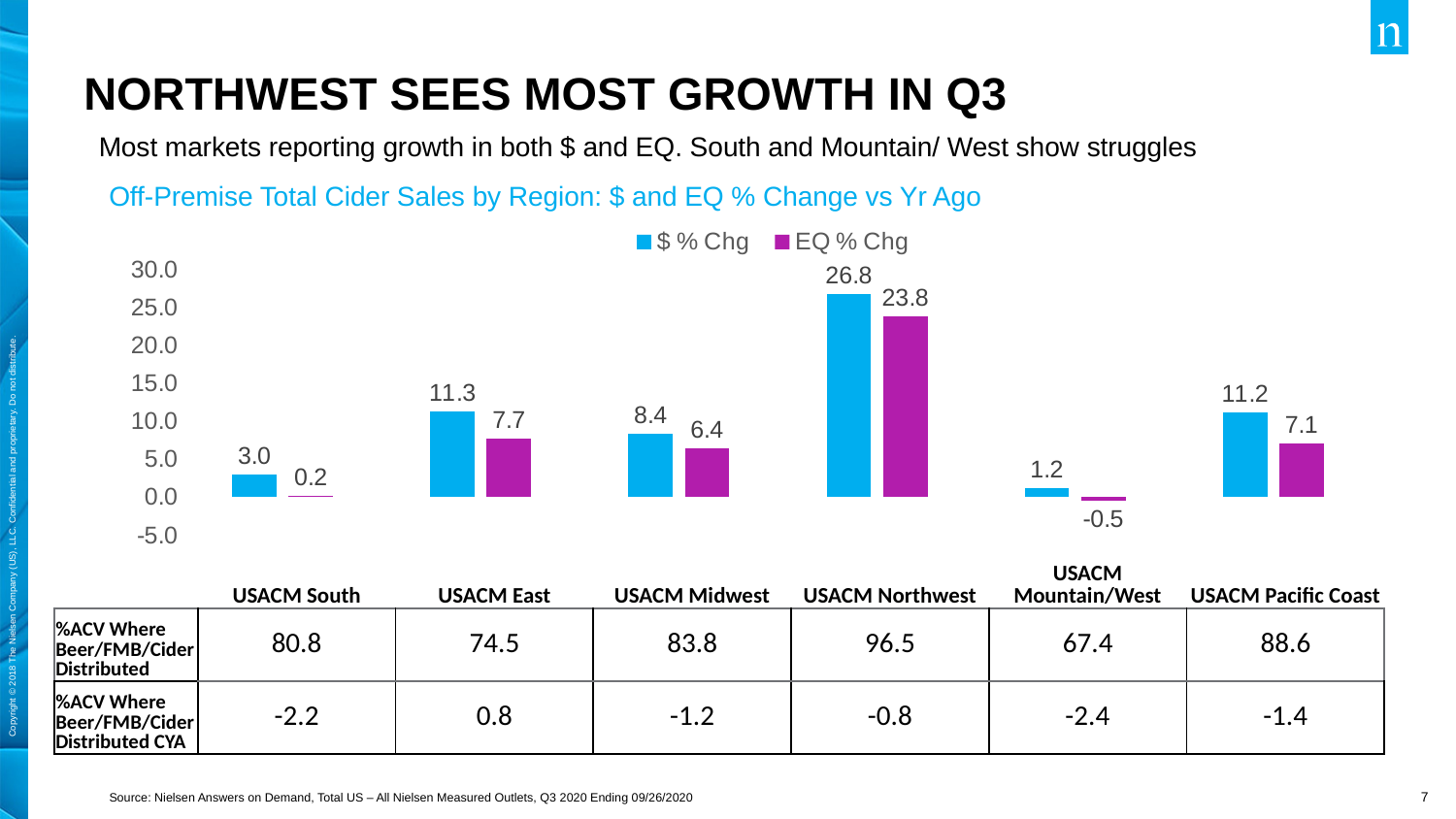

# northwest sees most growth in Q3
Most markets reporting growth in both $ and EQ. South and Mountain/ West show struggles
Off-Premise Total Cider Sales by Region: $ and EQ % Change vs Yr Ago

### Chart

| Category | $ % Chg | EQ % Chg |
|---|---|---|
| USACM South | 3.0 | 0.2 |
| USACM East | 11.3 | 7.7 |
| USACM Midwest | 8.4 | 6.4 |
| USACM Northwest | 26.8 | 23.8 |
| USACM Mountain/West | 1.2 | -0.5 |
| USACM Pacific Coast | 11.2 | 7.1 |
|  | USACM South | USACM East | USACM Midwest | USACM Northwest | USACM Mountain/West | USACM Pacific Coast |
| --- | --- | --- | --- | --- | --- | --- |
| %ACV Where Beer/FMB/Cider Distributed | 80.8 | 74.5 | 83.8 | 96.5 | 67.4 | 88.6 |
| %ACV Where Beer/FMB/Cider Distributed CYA | -2.2 | 0.8 | -1.2 | -0.8 | -2.4 | -1.4 |
Source: Nielsen Answers on Demand, Total US – All Nielsen Measured Outlets, Q3 2020 Ending 09/26/2020